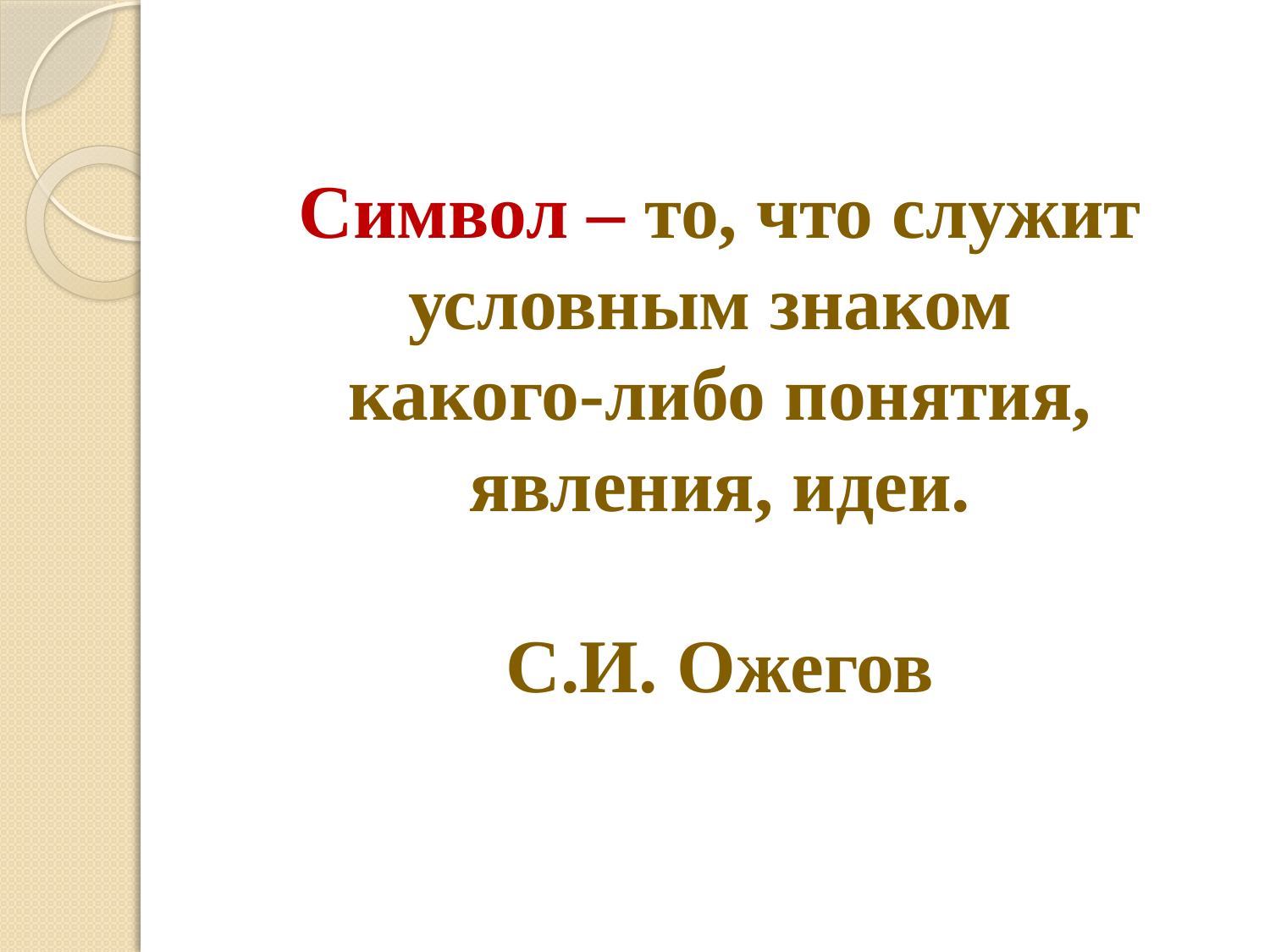

# Символ – то, что служит условным знаком какого-либо понятия, явления, идеи. С.И. Ожегов